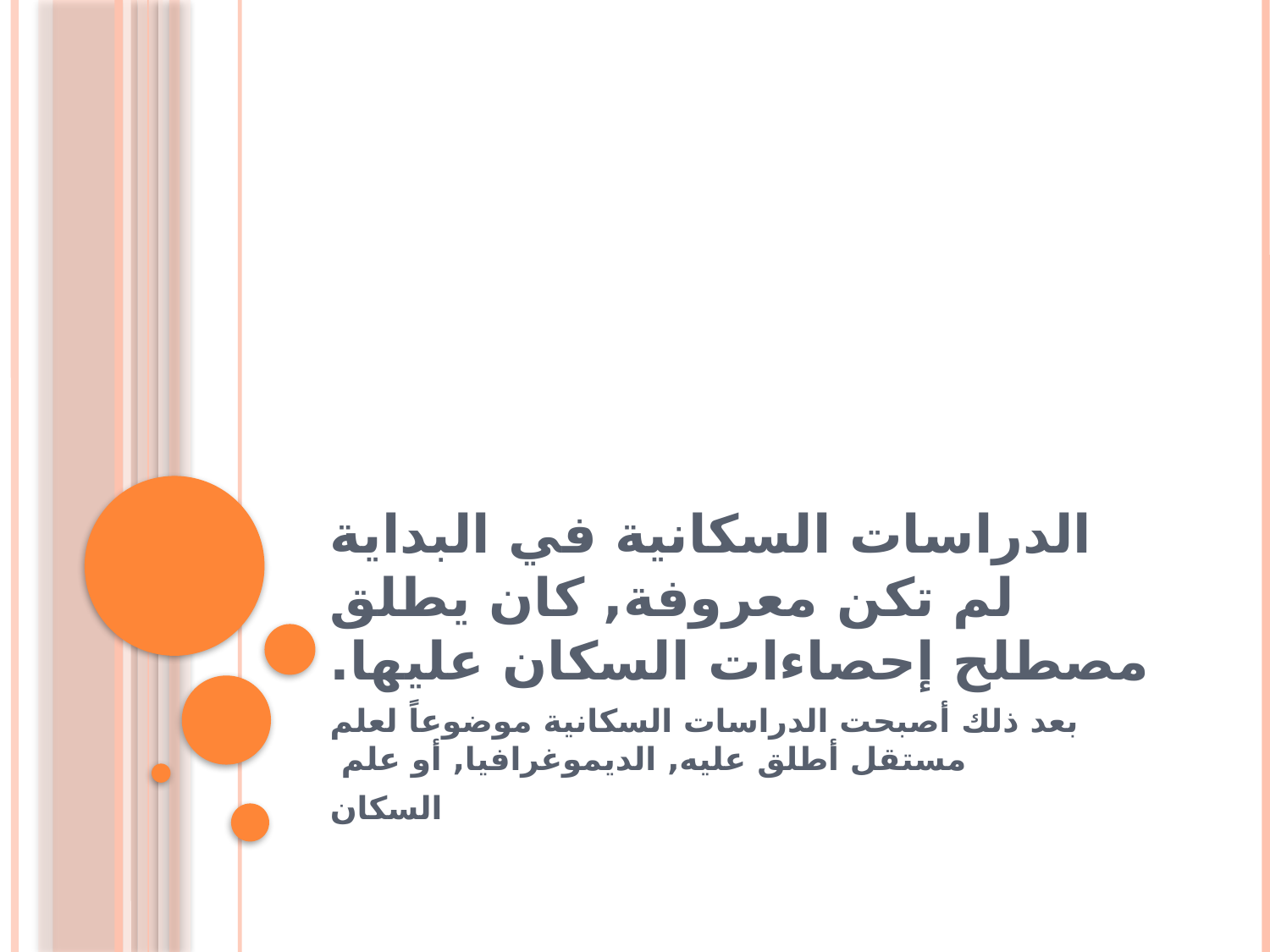

# الدراسات السكانية في البداية لم تكن معروفة, كان يطلق مصطلح إحصاءات السكان عليها.
بعد ذلك أصبحت الدراسات السكانية موضوعاً لعلم مستقل أطلق عليه, الديموغرافيا, أو علم
السكان